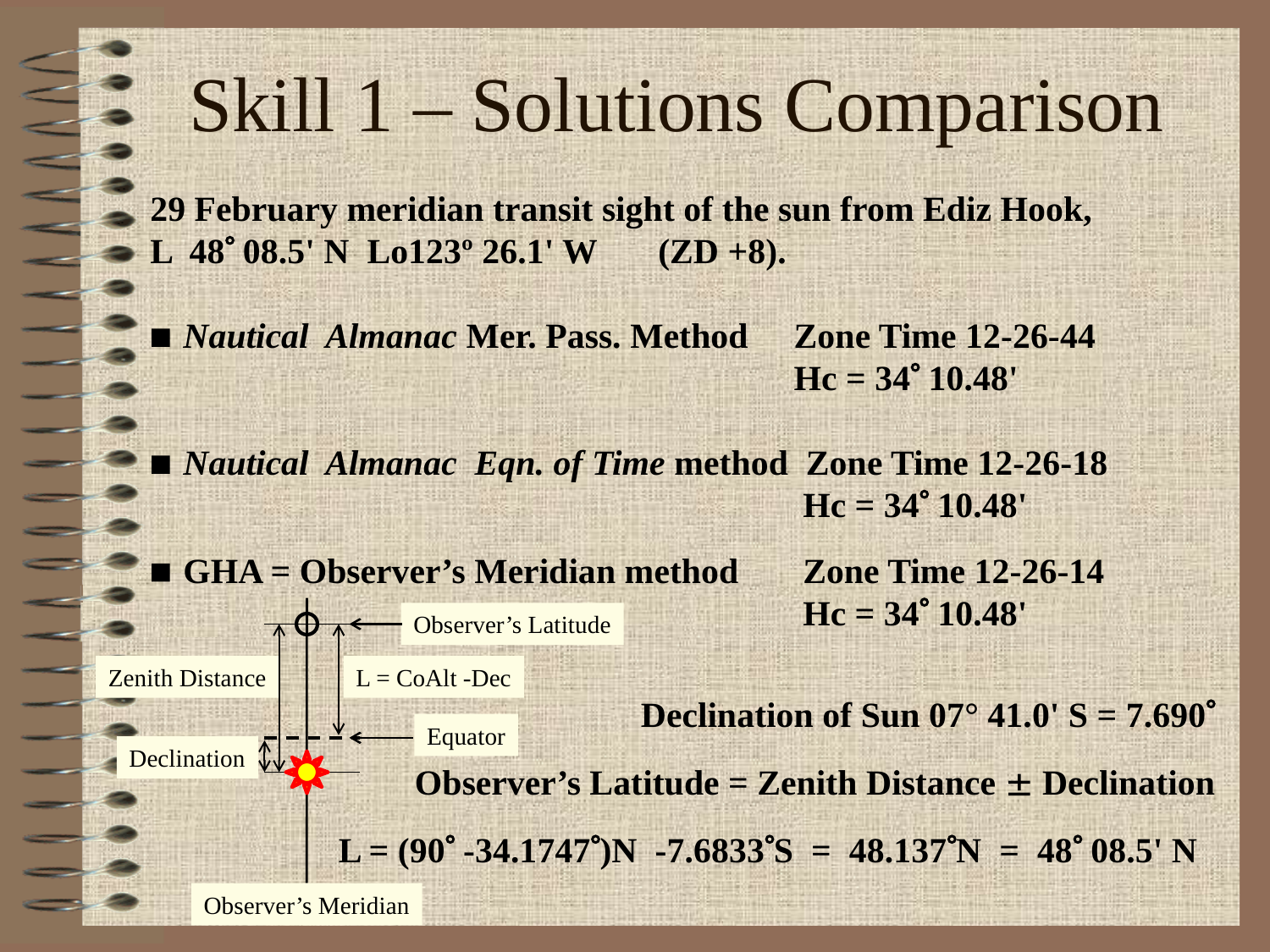

Skill 1 – Solutions Comparison
29 February meridian transit sight of the sun from Ediz Hook,
L  48° 08.5' N  Lo123º 26.1' W 	(ZD +8).

■ Nautical  Almanac Mer. Pass. Method	 Zone Time 12-26-44						 Hc = 34° 10.48'

■ Nautical  Almanac  Eqn. of Time method  Zone Time 12-26-18						  Hc = 34° 10.48'

■ GHA = Observer’s Meridian method 	  Zone Time 12-26-14						  Hc = 34° 10.48'
Observer’s Latitude

Zenith Distance
L = CoAlt -Dec
Declination of Sun 07° 41.0' S = 7.690°

Observer’s Latitude = Zenith Distance ± Declination

L = (90° -34.1747°)N  -7.6833°S  =  48.137°N  =  48° 08.5' N

Equator
Declination

Observer’s Meridian